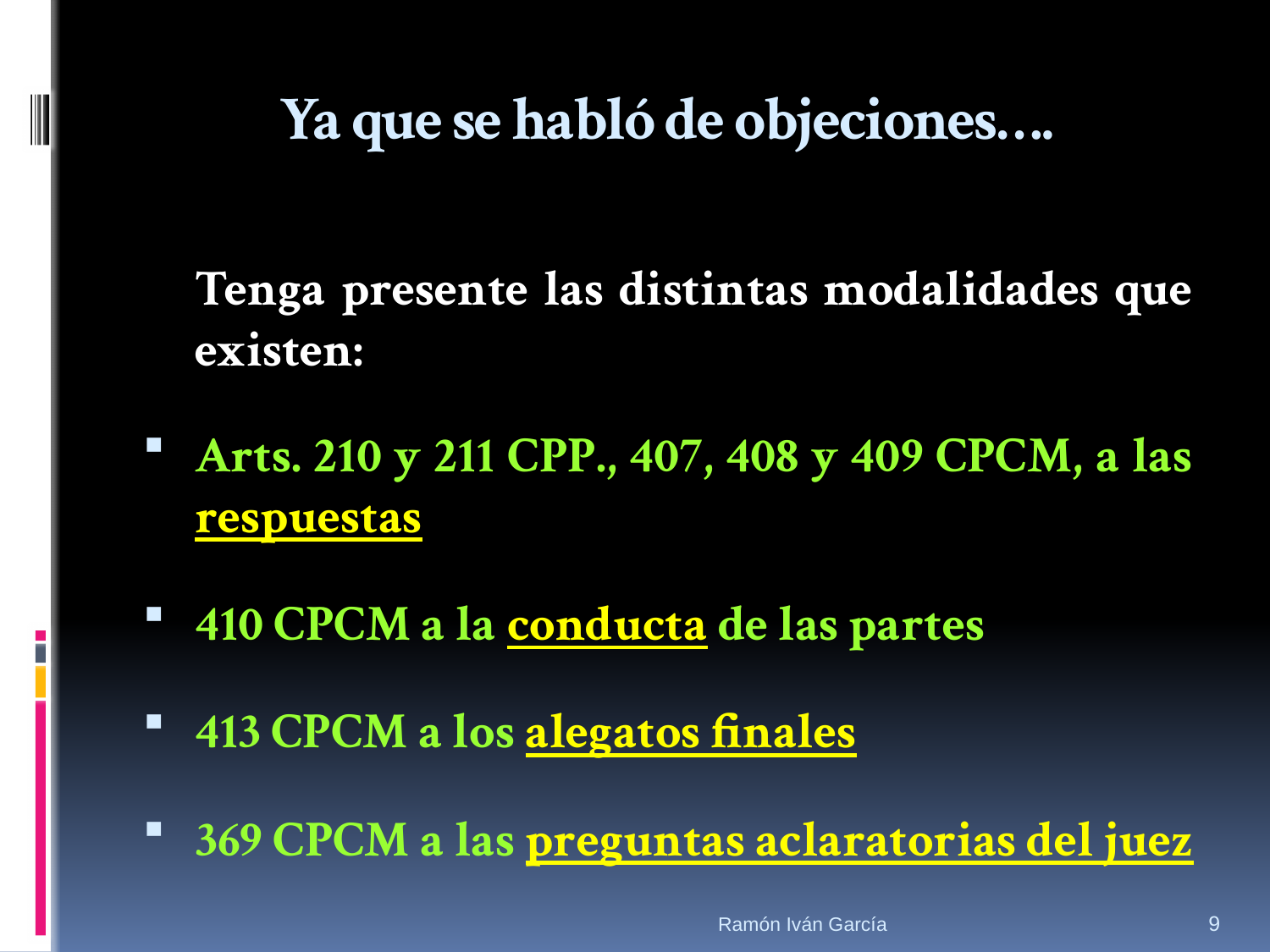

# Ya que se habló de objeciones….
	Tenga presente las distintas modalidades que existen:

Arts. 210 y 211 CPP., 407, 408 y 409 CPCM, a las respuestas

410 CPCM a la conducta de las partes

413 CPCM a los alegatos finales

369 CPCM a las preguntas aclaratorias del juez
Ramón Iván García
9